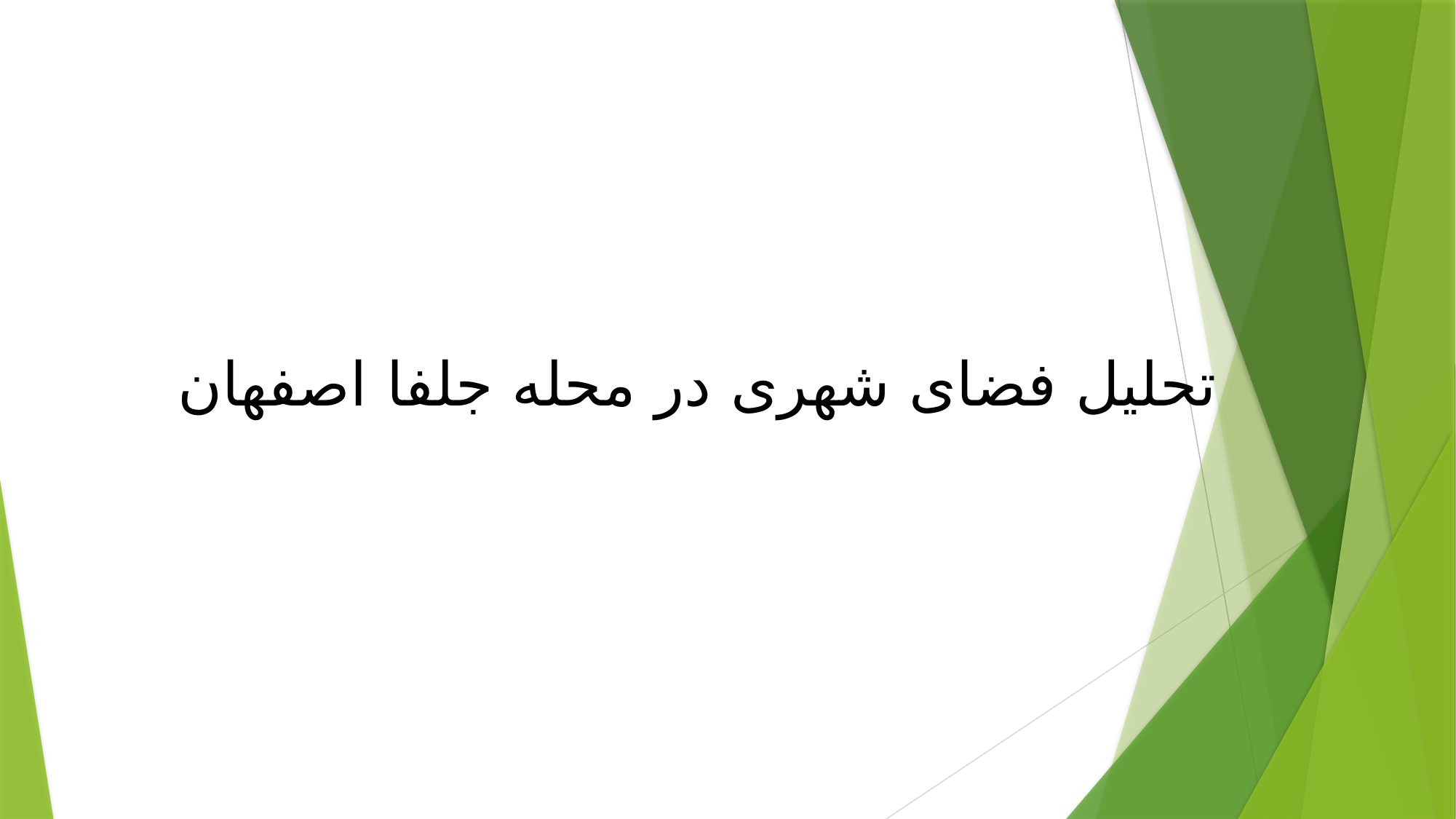

تحلیل فضای شهری در محله جلفا اصفهان